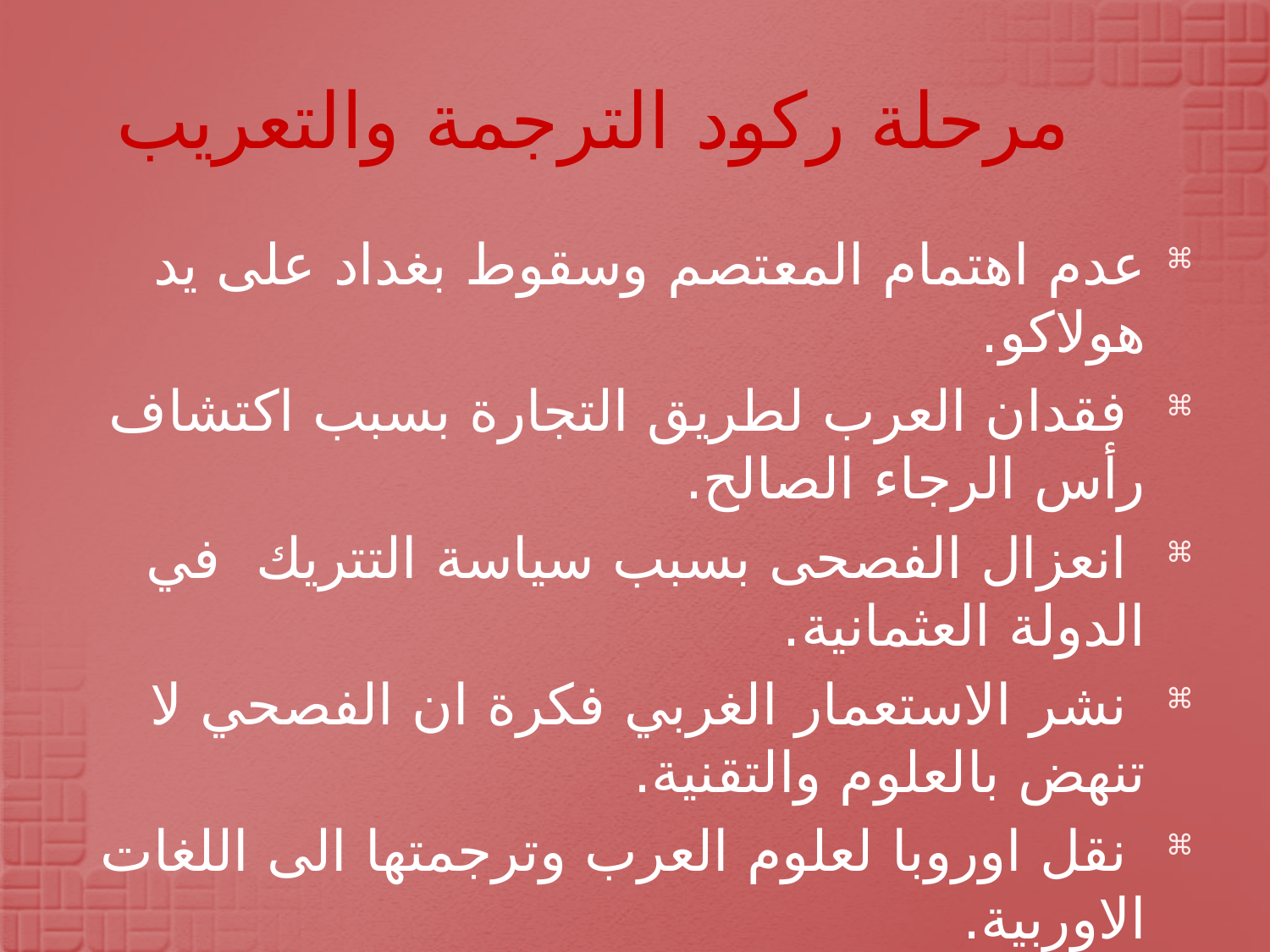

# مرحلة ركود الترجمة والتعريب
عدم اهتمام المعتصم وسقوط بغداد على يد هولاكو.
 فقدان العرب لطريق التجارة بسبب اكتشاف رأس الرجاء الصالح.
 انعزال الفصحى بسبب سياسة التتريك  في الدولة العثمانية.
 نشر الاستعمار الغربي فكرة ان الفصحي لا تنهض بالعلوم والتقنية.
 نقل اوروبا لعلوم العرب وترجمتها الى اللغات الاوربية.
 اهتمام محمد علي بالعلوم والترجمة لفترة ثم انهيار منجزاته بعد عزله.